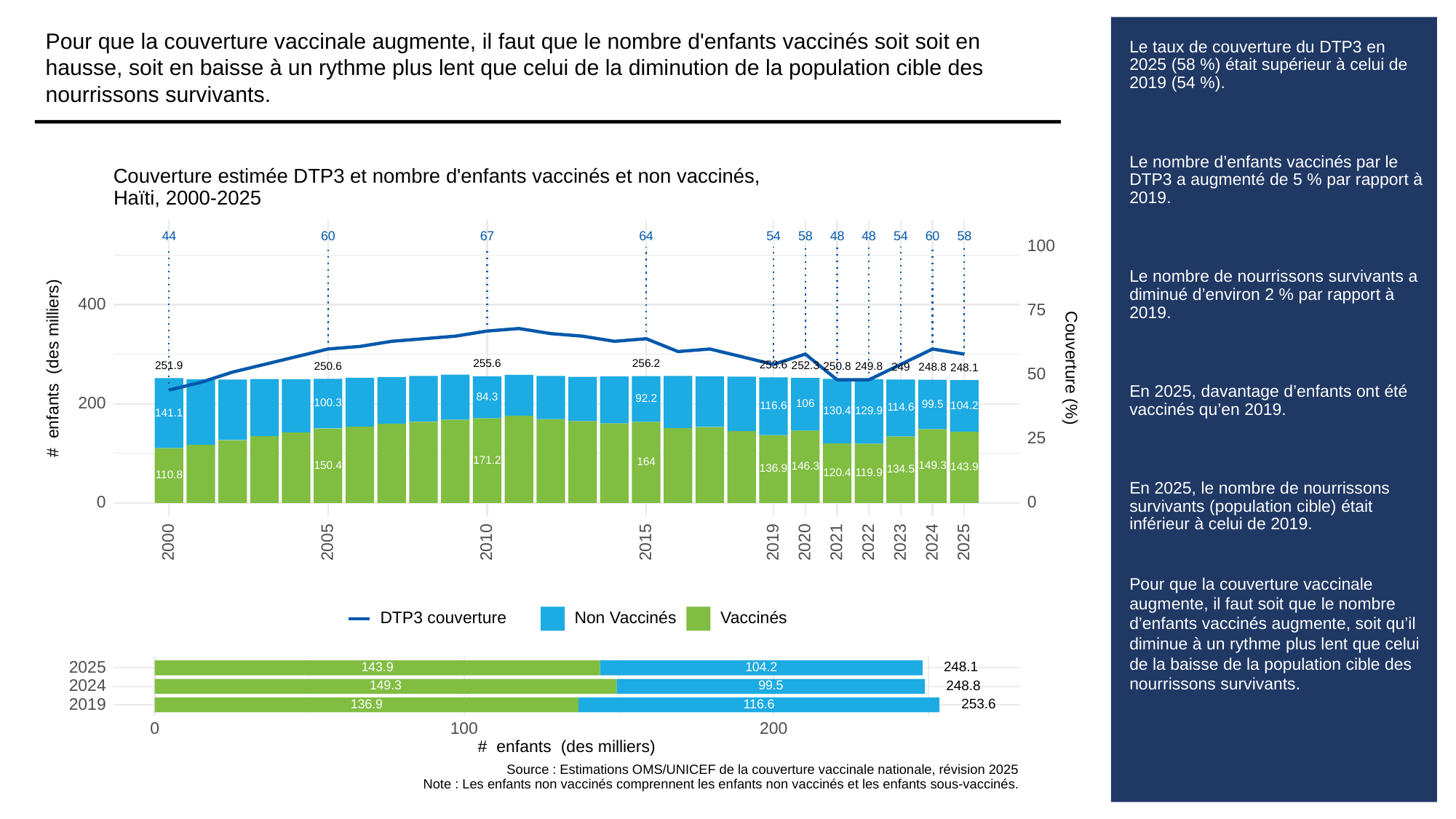

Pour que la couverture vaccinale augmente, il faut que le nombre d'enfants vaccinés soit soit en hausse, soit en baisse à un rythme plus lent que celui de la diminution de la population cible des nourrissons survivants.
# Le taux de couverture du DTP3 en 2025 (58 %) était supérieur à celui de 2019 (54 %).

Le nombre d’enfants vaccinés par le DTP3 a augmenté de 5 % par rapport à 2019.

Le nombre de nourrissons survivants a diminué d’environ 2 % par rapport à 2019.

En 2025, davantage d’enfants ont été vaccinés qu’en 2019.

En 2025, le nombre de nourrissons survivants (population cible) était inférieur à celui de 2019.

Pour que la couverture vaccinale augmente, il faut soit que le nombre d’enfants vaccinés augmente, soit qu’il diminue à un rythme plus lent que celui de la baisse de la population cible des nourrissons survivants.

Couverture estimée DTP3 et nombre d'enfants vaccinés et non vaccinés,
Haïti, 2000-2025

60
67
64
58
48
48
60
58
54
54
44
100

400
75

256.2
255.6
#  enfants  (des milliers)
Couverture (%)
253.6
252.3
251.9
250.8
250.6
249.8
249
248.8
248.1
50

84.3
92.2
200
100.3
106
99.5
104.2
116.6
114.6

130.4
129.9
141.1

25

171.2
164
150.4
149.3
146.3
143.9
136.9
134.5
120.4
119.9
110.8
0
0

2023
2000
2005
2010
2015
2019
2020
2021
2022
2024
2025

DTP3 couverture
Non Vaccinés
Vaccinés

2025
248.1
143.9
104.2

2024
248.8
149.3
99.5

2019
253.6
136.9
116.6

0
100
200
#  enfants  (des milliers)
Source : Estimations OMS/UNICEF de la couverture vaccinale nationale, révision 2025
Note : Les enfants non vaccinés comprennent les enfants non vaccinés et les enfants sous-vaccinés.